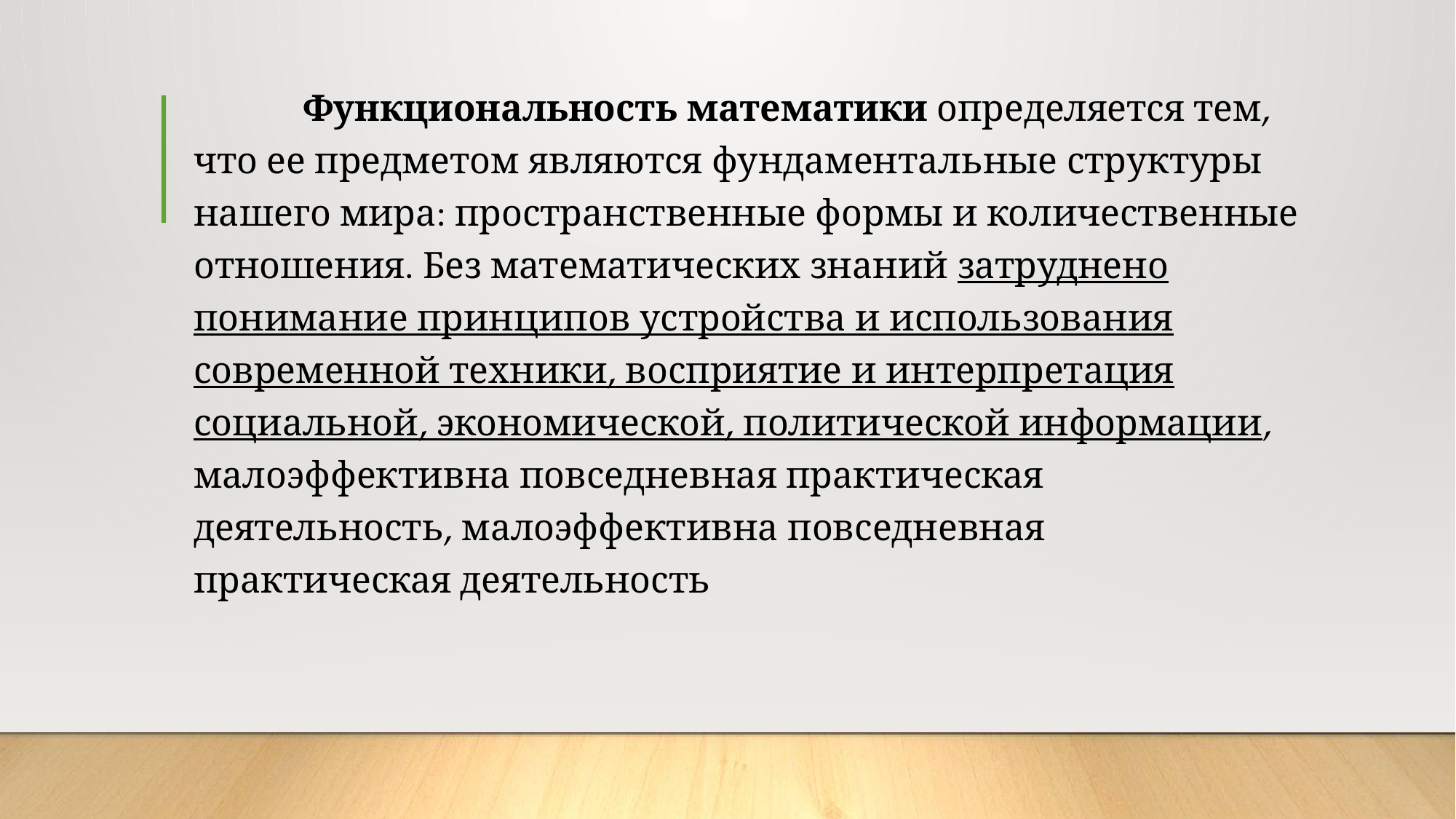

# Функциональность математики определяется тем, что ее предметом являются фундаментальные структуры нашего мира: пространственные формы и количественные отношения. Без математических знаний затруднено понимание принципов устройства и использования современной техники, восприятие и интерпретация социальной, экономической, политической информации, малоэффективна повседневная практическая деятельность, малоэффективна повседневная практическая деятельность